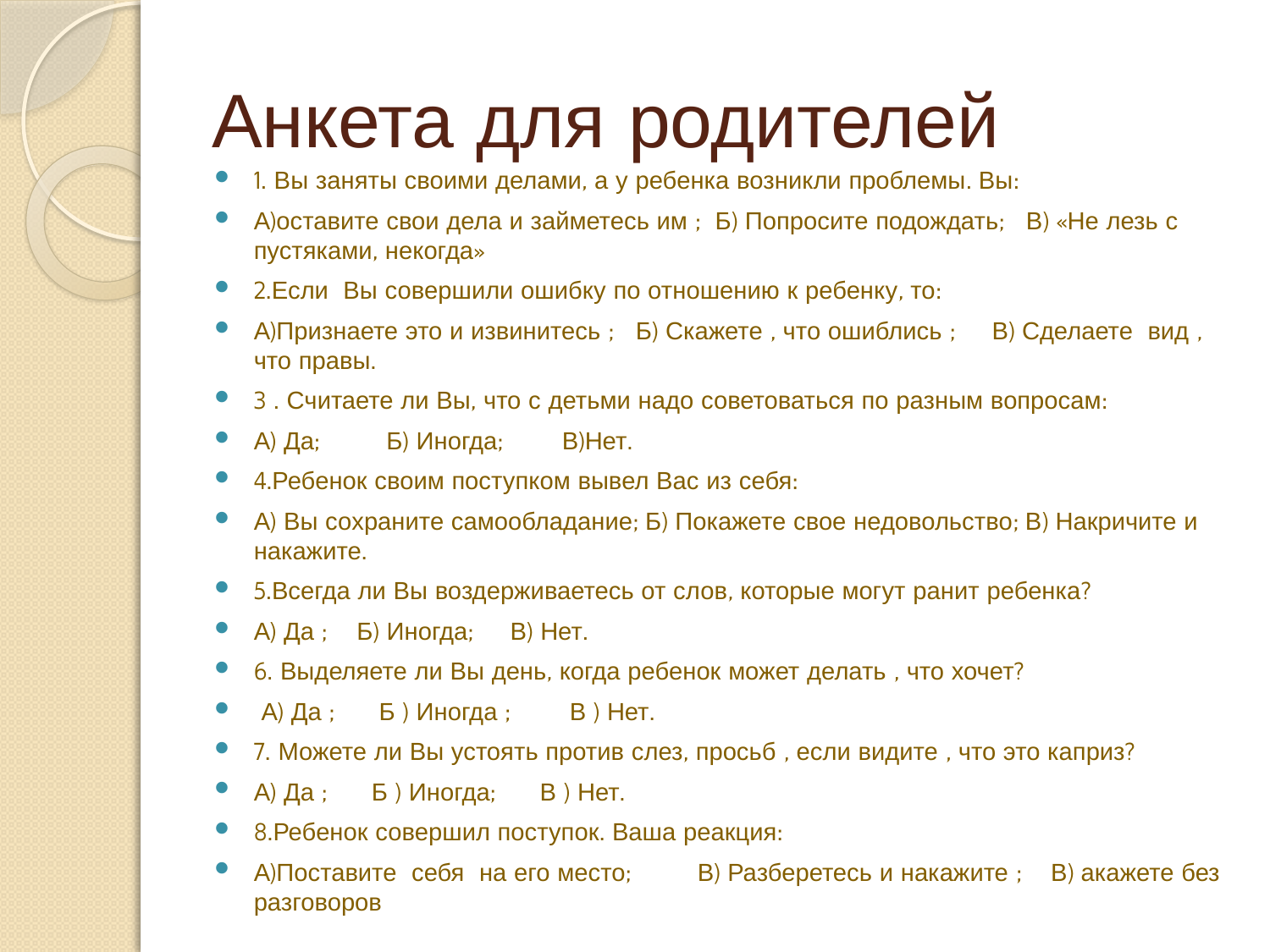

# Анкета для родителей
1. Вы заняты своими делами, а у ребенка возникли проблемы. Вы:
А)оставите свои дела и займетесь им ;  Б) Попросите подождать;   В) «Не лезь с пустяками, некогда»
2.Если  Вы совершили ошибку по отношению к ребенку, то:
А)Признаете это и извинитесь ;   Б) Скажете , что ошиблись ;     В) Сделаете  вид , что правы.
3 . Считаете ли Вы, что с детьми надо советоваться по разным вопросам:
А) Да;         Б) Иногда;        В)Нет.
4.Ребенок своим поступком вывел Вас из себя:
А) Вы сохраните самообладание; Б) Покажете свое недовольство; В) Накричите и накажите.
5.Всегда ли Вы воздерживаетесь от слов, которые могут ранит ребенка?
А) Да ;    Б) Иногда;     В) Нет.
6. Выделяете ли Вы день, когда ребенок может делать , что хочет?
 А) Да ;      Б ) Иногда ;        В ) Нет.
7. Можете ли Вы устоять против слез, просьб , если видите , что это каприз?
А) Да ;      Б ) Иногда;      В ) Нет.
8.Ребенок совершил поступок. Ваша реакция:
А)Поставите  себя  на его место;         В) Разберетесь и накажите ;    В) акажете без разговоров